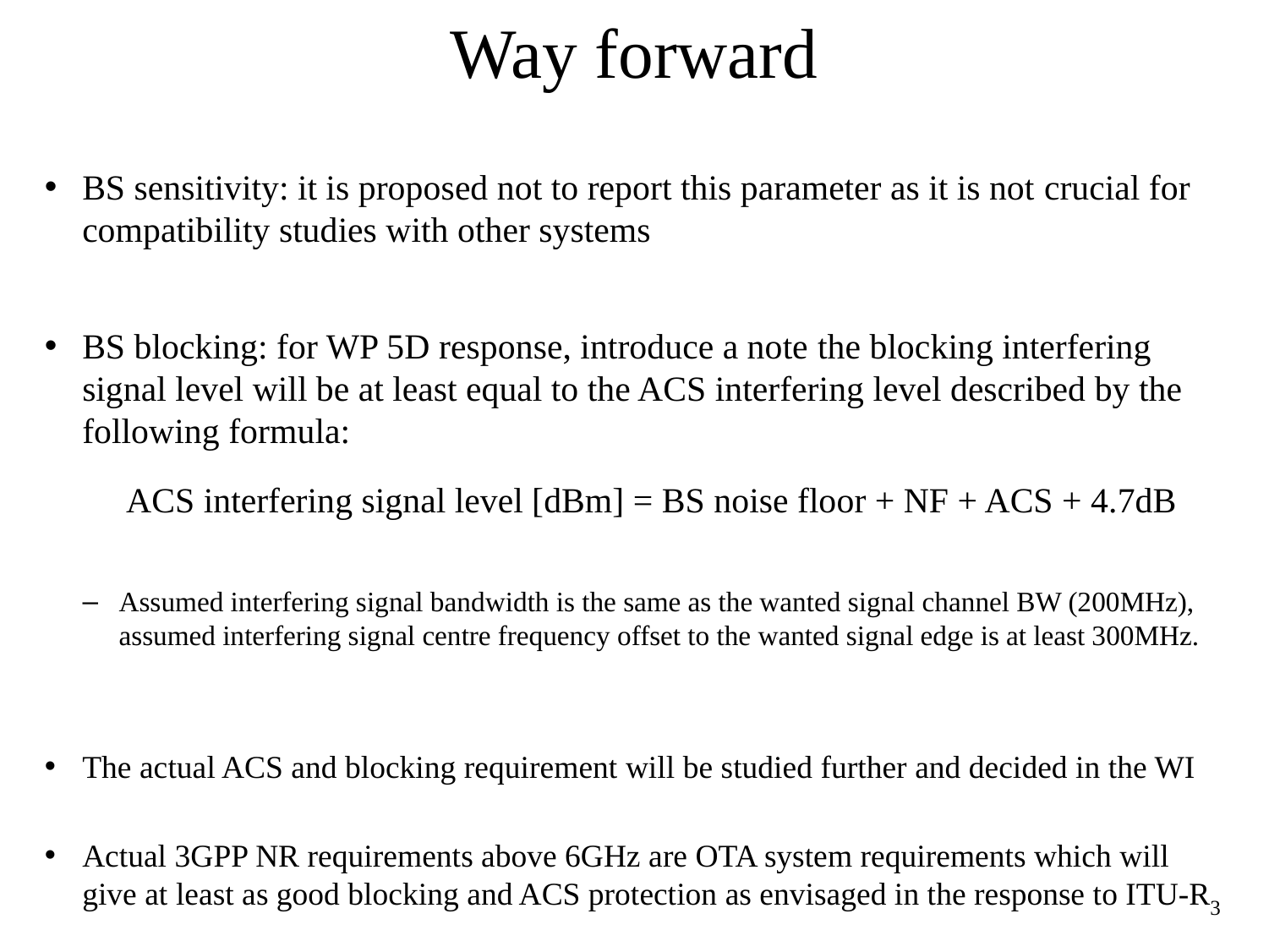

# Way forward
BS sensitivity: it is proposed not to report this parameter as it is not crucial for compatibility studies with other systems

BS blocking: for WP 5D response, introduce a note the blocking interfering signal level will be at least equal to the ACS interfering level described by the following formula:

ACS interfering signal level [dBm] = BS noise floor + NF + ACS + 4.7dB

Assumed interfering signal bandwidth is the same as the wanted signal channel BW (200MHz), assumed interfering signal centre frequency offset to the wanted signal edge is at least 300MHz.

The actual ACS and blocking requirement will be studied further and decided in the WI

Actual 3GPP NR requirements above 6GHz are OTA system requirements which will give at least as good blocking and ACS protection as envisaged in the response to ITU-R

3